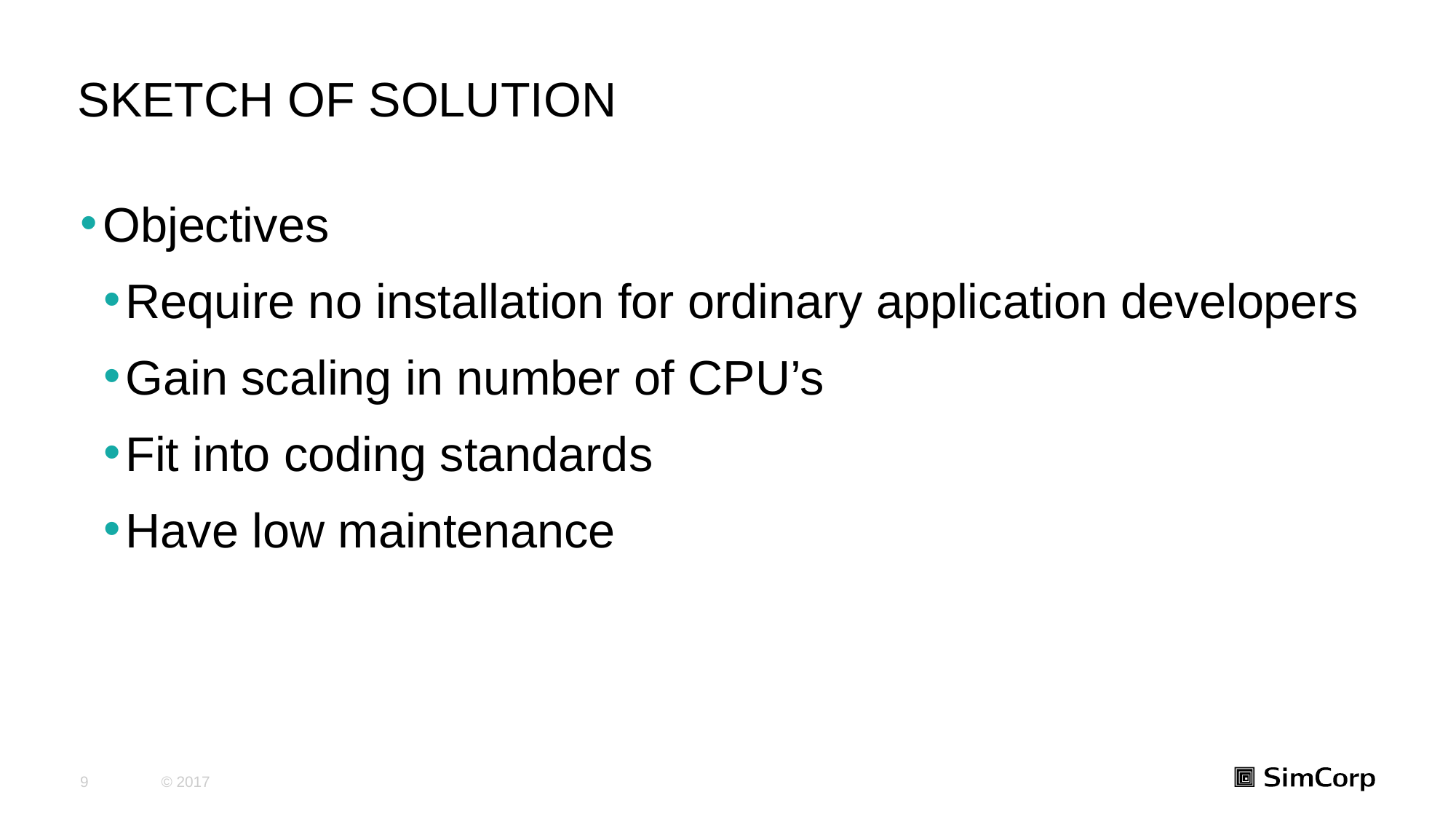

# Sketch of solution

Objectives
Require no installation for ordinary application developers
Gain scaling in number of CPU’s
Fit into coding standards
Have low maintenance

9